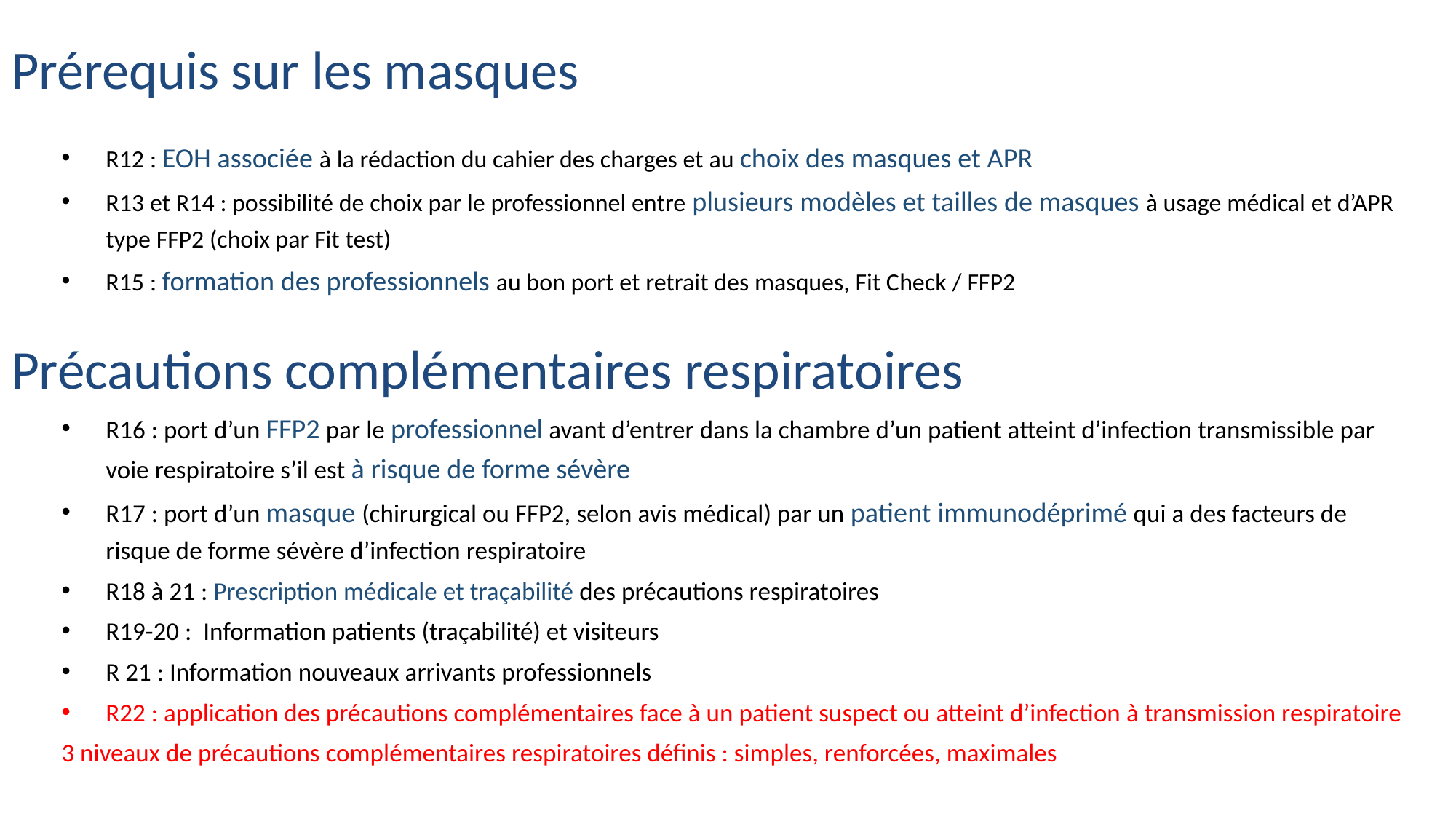

Prérequis sur les masques

R12 : EOH associée à la rédaction du cahier des charges et au choix des masques et APR
R13 et R14 : possibilité de choix par le professionnel entre plusieurs modèles et tailles de masques à usage médical et d’APR type FFP2 (choix par Fit test)
R15 : formation des professionnels au bon port et retrait des masques, Fit Check / FFP2

Précautions complémentaires respiratoires
R16 : port d’un FFP2 par le professionnel avant d’entrer dans la chambre d’un patient atteint d’infection transmissible par voie respiratoire s’il est à risque de forme sévère
R17 : port d’un masque (chirurgical ou FFP2, selon avis médical) par un patient immunodéprimé qui a des facteurs de risque de forme sévère d’infection respiratoire
R18 à 21 : Prescription médicale et traçabilité des précautions respiratoires
R19-20 :  Information patients (traçabilité) et visiteurs
R 21 : Information nouveaux arrivants professionnels
R22 : application des précautions complémentaires face à un patient suspect ou atteint d’infection à transmission respiratoire
3 niveaux de précautions complémentaires respiratoires définis : simples, renforcées, maximales